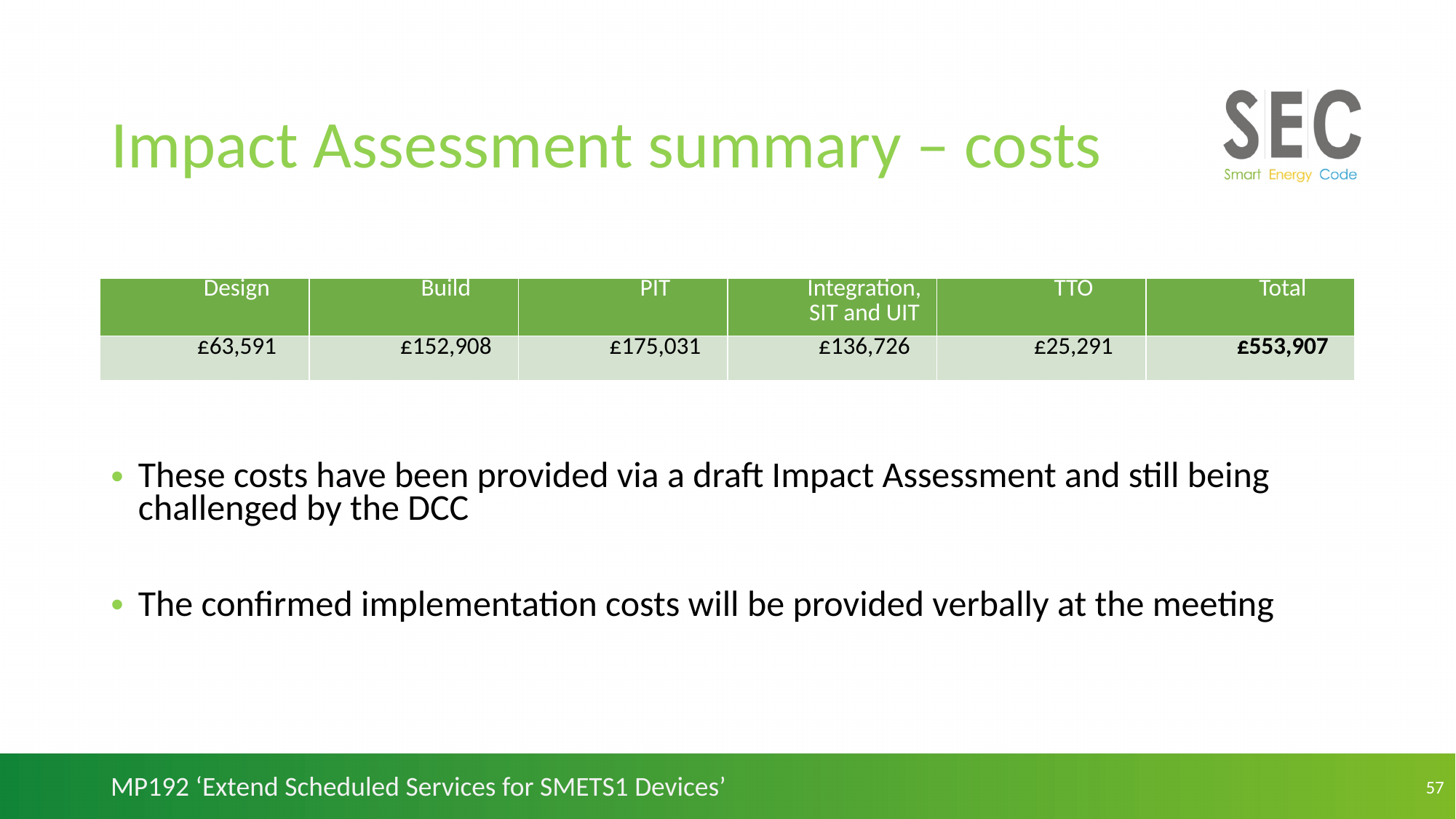

# Impact Assessment summary – costs
| Design | Build | PIT | Integration, SIT and UIT | TTO | Total |
| --- | --- | --- | --- | --- | --- |
| £63,591 | £152,908 | £175,031 | £136,726 | £25,291 | £553,907 |
These costs have been provided via a draft Impact Assessment and still being challenged by the DCC

The confirmed implementation costs will be provided verbally at the meeting
MP192 ‘Extend Scheduled Services for SMETS1 Devices’
57